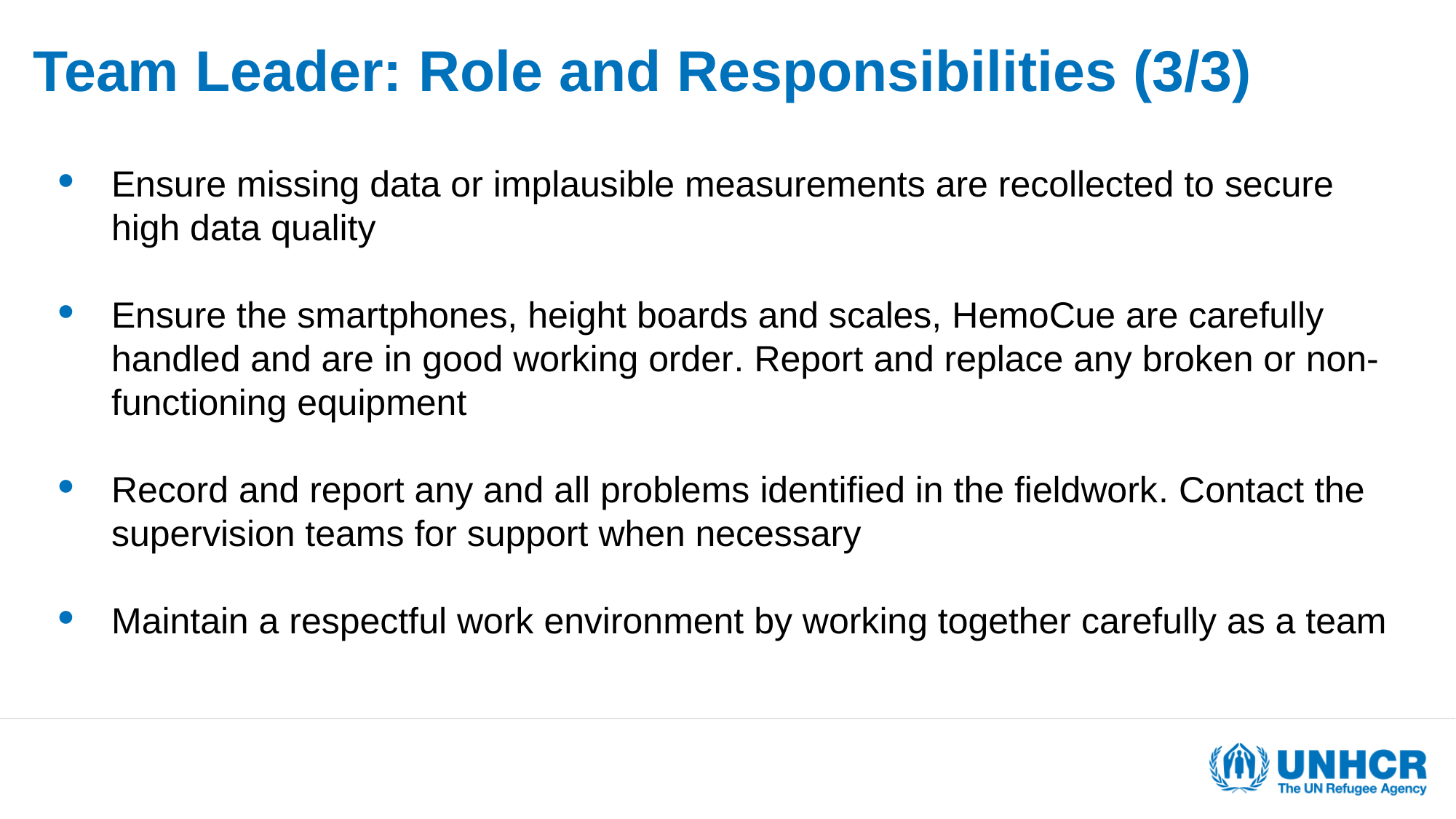

# Team Leader: Role and Responsibilities (3/3)
Ensure missing data or implausible measurements are recollected to secure high data quality

Ensure the smartphones, height boards and scales, HemoCue are carefully handled and are in good working order. Report and replace any broken or non-functioning equipment

Record and report any and all problems identified in the fieldwork. Contact the supervision teams for support when necessary

Maintain a respectful work environment by working together carefully as a team